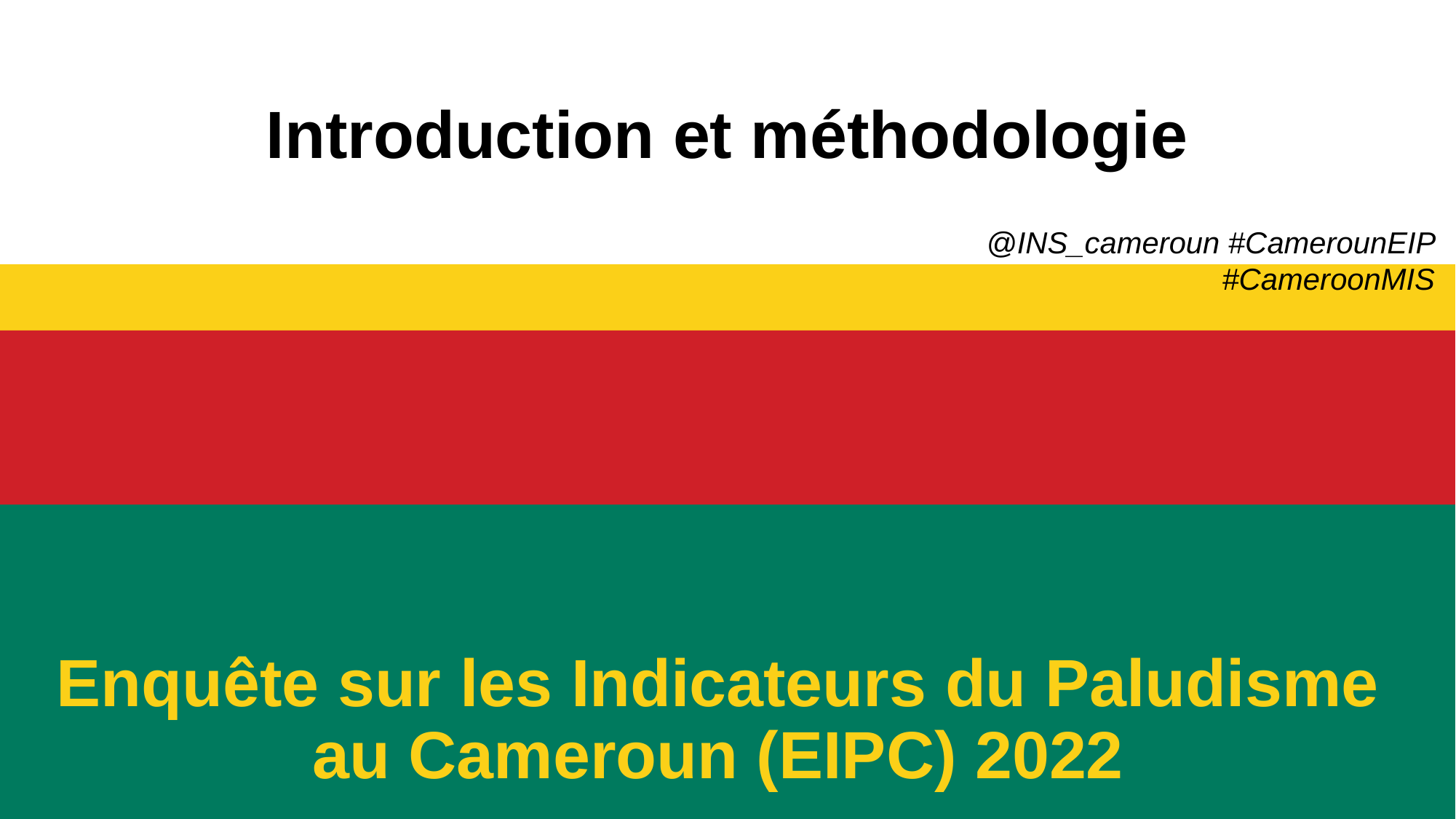

# Introduction et méthodologie
@INS_cameroun #CamerounEIP #CameroonMIS